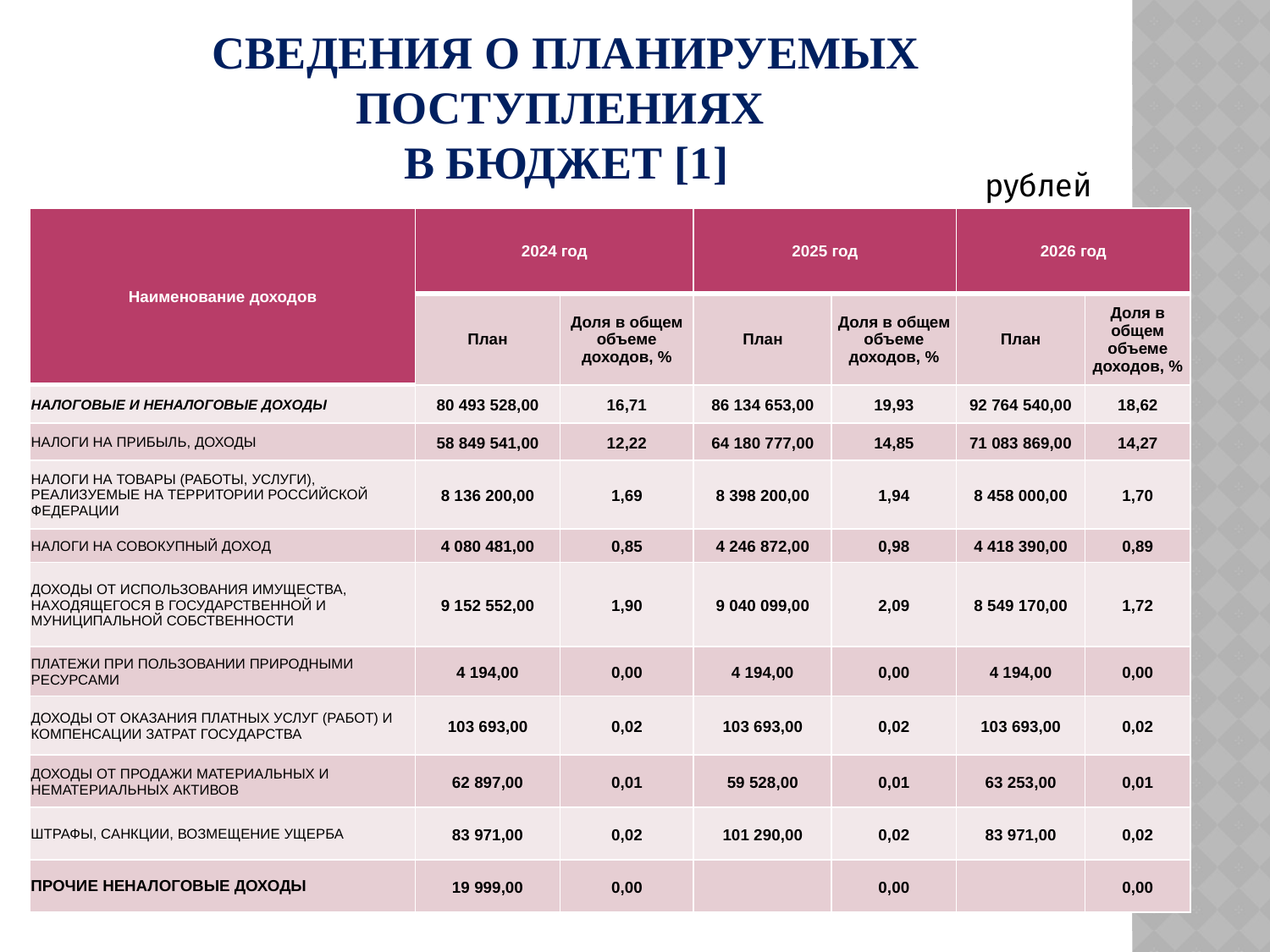

# СВЕДЕНИЯ О ПЛАНИРУЕМЫХ ПОСТУПЛЕНИЯХ В БЮДЖЕТ [1]
рублей
| Наименование доходов | 2024 год |  | 2025 год |  | 2026 год |  |
| --- | --- | --- | --- | --- | --- | --- |
|  | План | Доля в общем объеме доходов, % | План | Доля в общем объеме доходов, % | План | Доля в общем объеме доходов, % |
| НАЛОГОВЫЕ И НЕНАЛОГОВЫЕ ДОХОДЫ | 80 493 528,00 | 16,71 | 86 134 653,00 | 19,93 | 92 764 540,00 | 18,62 |
| НАЛОГИ НА ПРИБЫЛЬ, ДОХОДЫ | 58 849 541,00 | 12,22 | 64 180 777,00 | 14,85 | 71 083 869,00 | 14,27 |
| НАЛОГИ НА ТОВАРЫ (РАБОТЫ, УСЛУГИ), РЕАЛИЗУЕМЫЕ НА ТЕРРИТОРИИ РОССИЙСКОЙ ФЕДЕРАЦИИ | 8 136 200,00 | 1,69 | 8 398 200,00 | 1,94 | 8 458 000,00 | 1,70 |
| НАЛОГИ НА СОВОКУПНЫЙ ДОХОД | 4 080 481,00 | 0,85 | 4 246 872,00 | 0,98 | 4 418 390,00 | 0,89 |
| ДОХОДЫ ОТ ИСПОЛЬЗОВАНИЯ ИМУЩЕСТВА, НАХОДЯЩЕГОСЯ В ГОСУДАРСТВЕННОЙ И МУНИЦИПАЛЬНОЙ СОБСТВЕННОСТИ | 9 152 552,00 | 1,90 | 9 040 099,00 | 2,09 | 8 549 170,00 | 1,72 |
| ПЛАТЕЖИ ПРИ ПОЛЬЗОВАНИИ ПРИРОДНЫМИ РЕСУРСАМИ | 4 194,00 | 0,00 | 4 194,00 | 0,00 | 4 194,00 | 0,00 |
| ДОХОДЫ ОТ ОКАЗАНИЯ ПЛАТНЫХ УСЛУГ (РАБОТ) И КОМПЕНСАЦИИ ЗАТРАТ ГОСУДАРСТВА | 103 693,00 | 0,02 | 103 693,00 | 0,02 | 103 693,00 | 0,02 |
| ДОХОДЫ ОТ ПРОДАЖИ МАТЕРИАЛЬНЫХ И НЕМАТЕРИАЛЬНЫХ АКТИВОВ | 62 897,00 | 0,01 | 59 528,00 | 0,01 | 63 253,00 | 0,01 |
| ШТРАФЫ, САНКЦИИ, ВОЗМЕЩЕНИЕ УЩЕРБА | 83 971,00 | 0,02 | 101 290,00 | 0,02 | 83 971,00 | 0,02 |
| ПРОЧИЕ НЕНАЛОГОВЫЕ ДОХОДЫ | 19 999,00 | 0,00 |  | 0,00 |  | 0,00 |